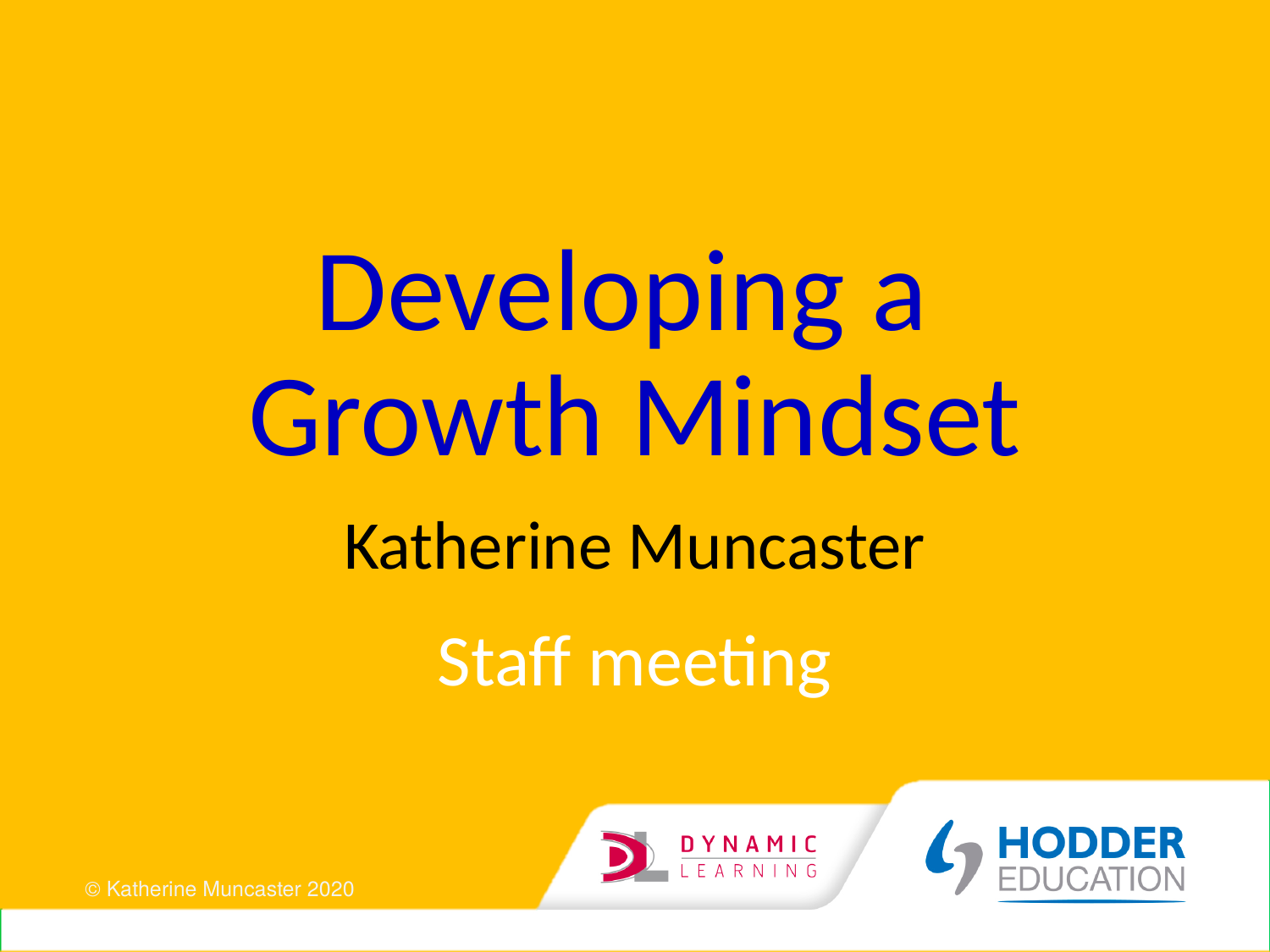

# Developing a Growth Mindset
Katherine Muncaster
Staff meeting